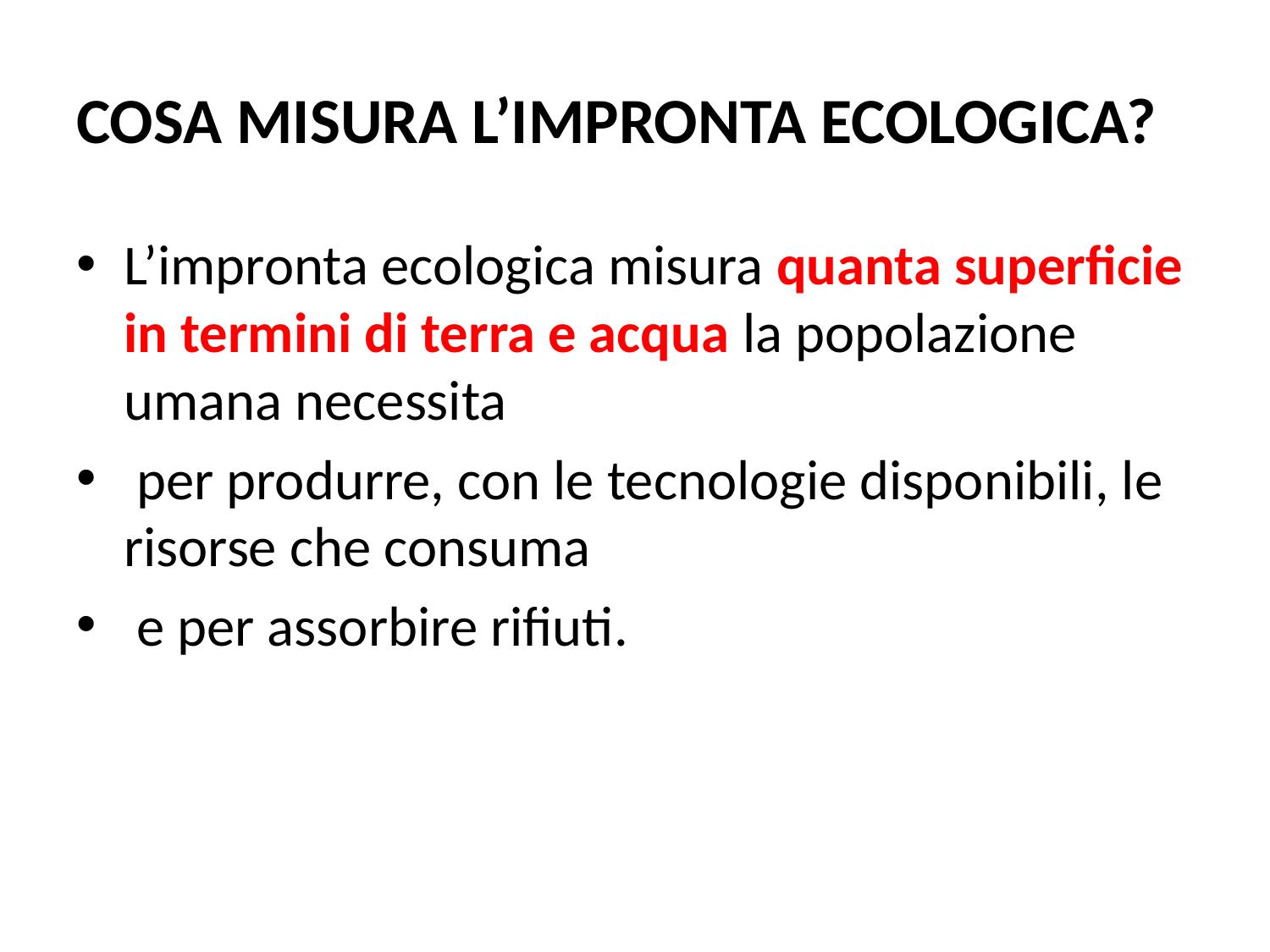

# COSA MISURA L’IMPRONTA ECOLOGICA?
L’impronta ecologica misura quanta superficie in termini di terra e acqua la popolazione umana necessita
 per produrre, con le tecnologie disponibili, le risorse che consuma
 e per assorbire rifiuti.